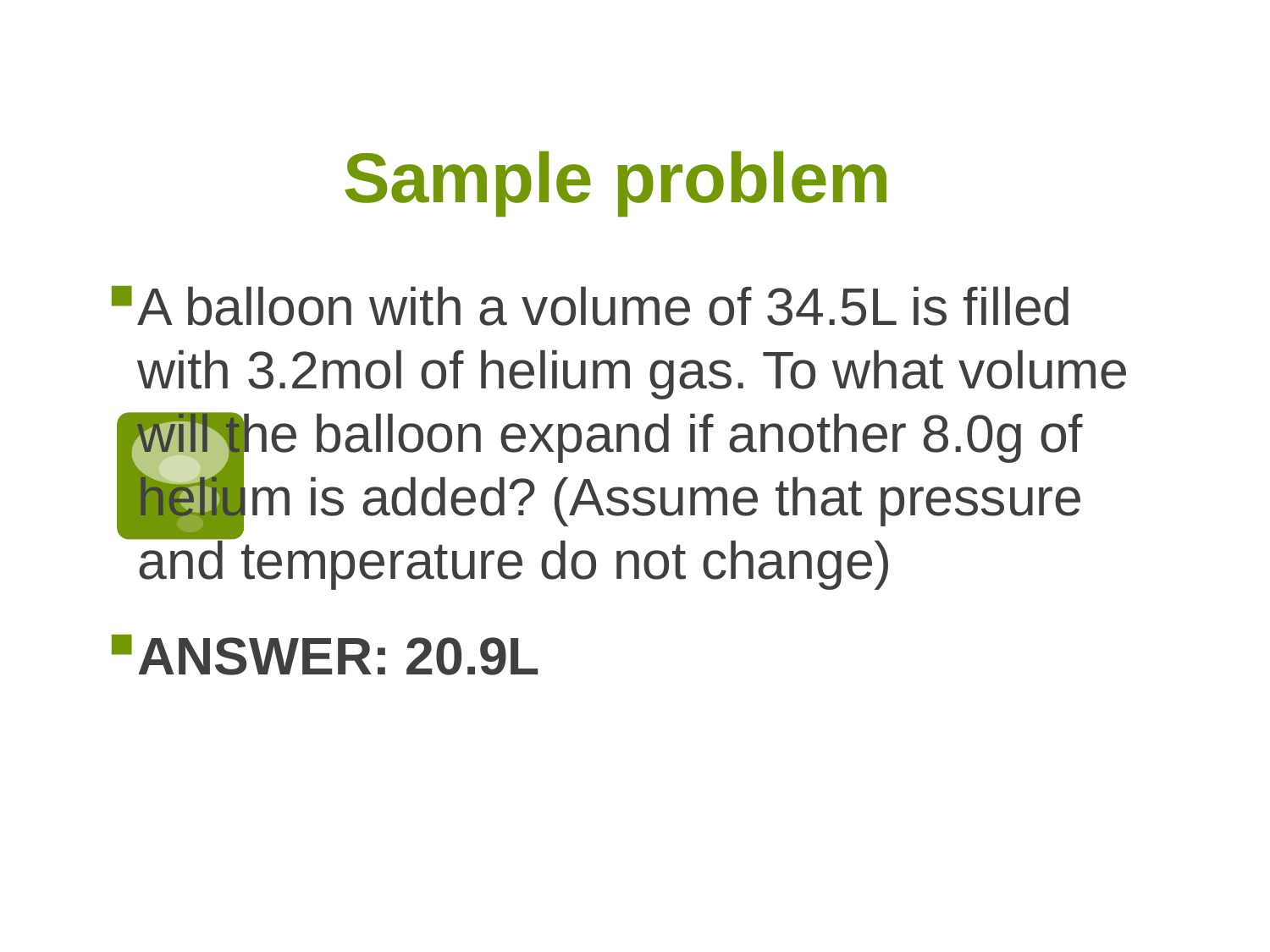

# Sample problem
A balloon with a volume of 34.5L is filled with 3.2mol of helium gas. To what volume will the balloon expand if another 8.0g of helium is added? (Assume that pressure and temperature do not change)
ANSWER: 20.9L